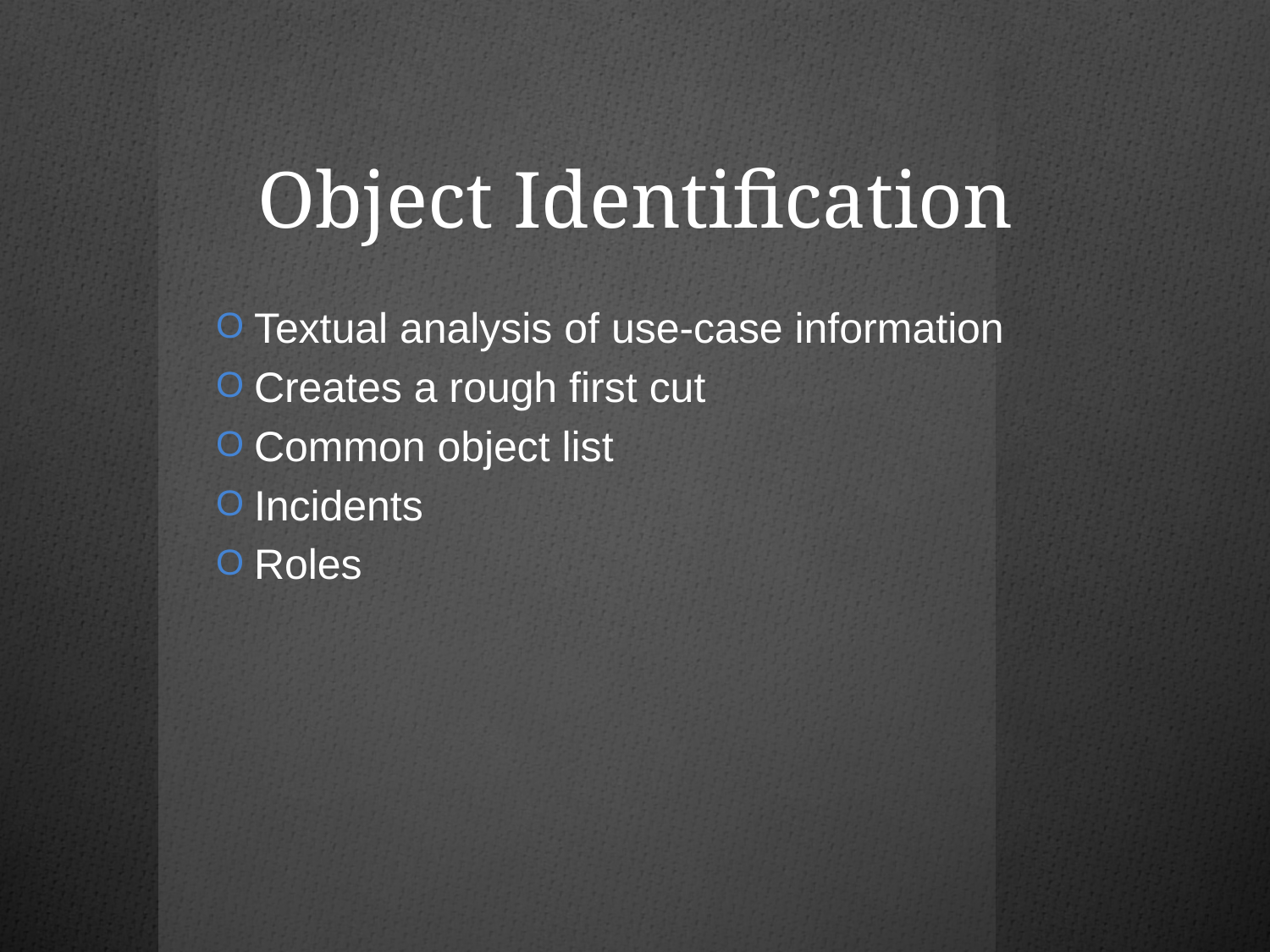

# Object Identification
Textual analysis of use-case information
Creates a rough first cut
Common object list
Incidents
Roles